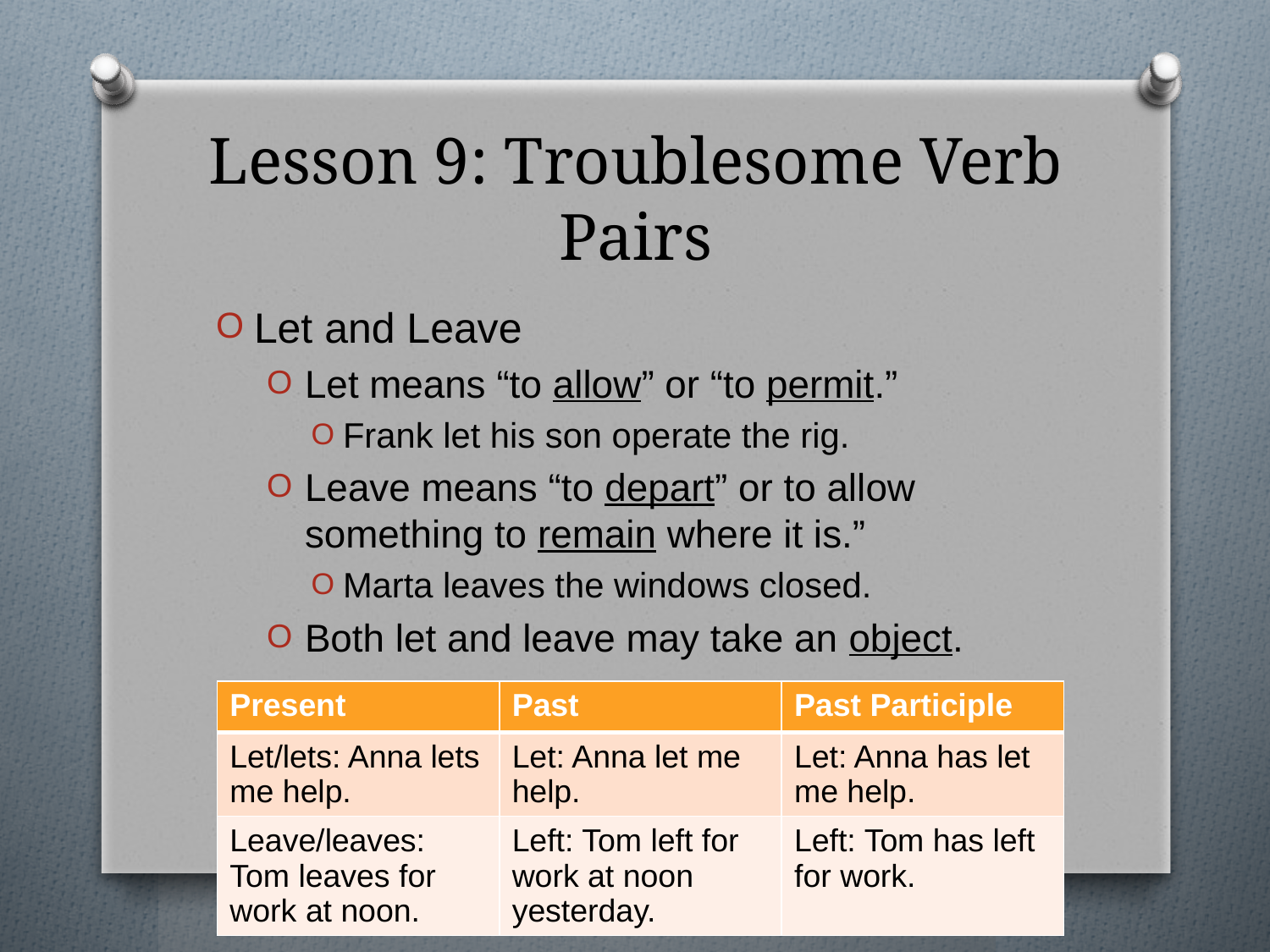

# Lesson 9: Troublesome Verb Pairs
Let and Leave
Let means “to allow” or “to permit.”
Frank let his son operate the rig.
Leave means “to depart” or to allow something to remain where it is.”
Marta leaves the windows closed.
Both let and leave may take an object.
| Present | Past | Past Participle |
| --- | --- | --- |
| Let/lets: Anna lets me help. | Let: Anna let me help. | Let: Anna has let me help. |
| Leave/leaves: Tom leaves for work at noon. | Left: Tom left for work at noon yesterday. | Left: Tom has left for work. |